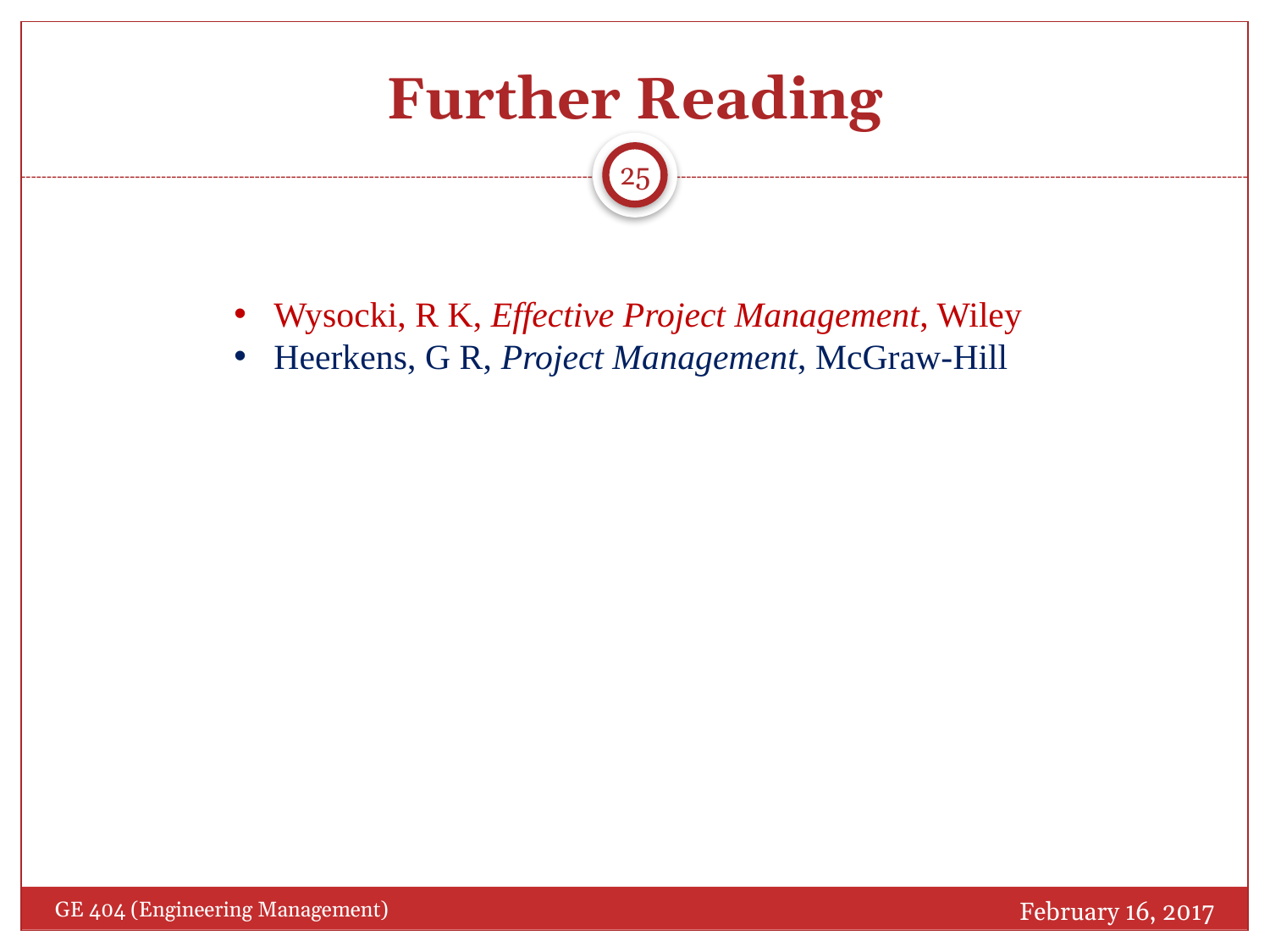

# Further Reading
25
Wysocki, R K, Effective Project Management, Wiley
Heerkens, G R, Project Management, McGraw-Hill
February 16, 2017
GE 404 (Engineering Management)